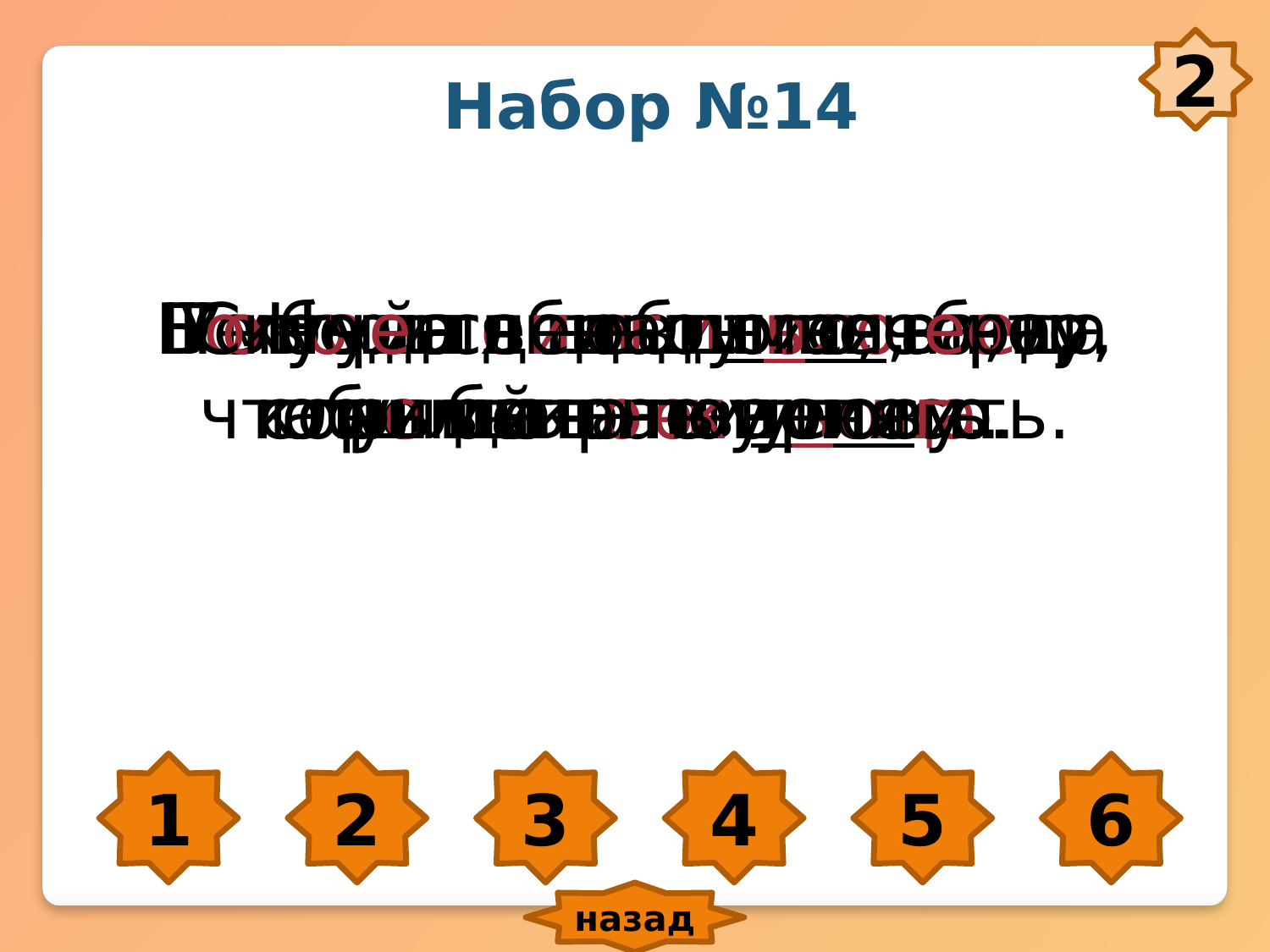

2
Набор №14
Не беда ошибиться, беда не исправиться.
Умный себя винит, а вот глупый - товарища.
Не для того голова, чтобы шапочку носить.
Говорить не думая – что стрелять не целясь.
Болтуна видать по слову, а рыбака по улову.
Скучен день до вечера, коли делать нечего.
1
2
3
4
5
6
назад